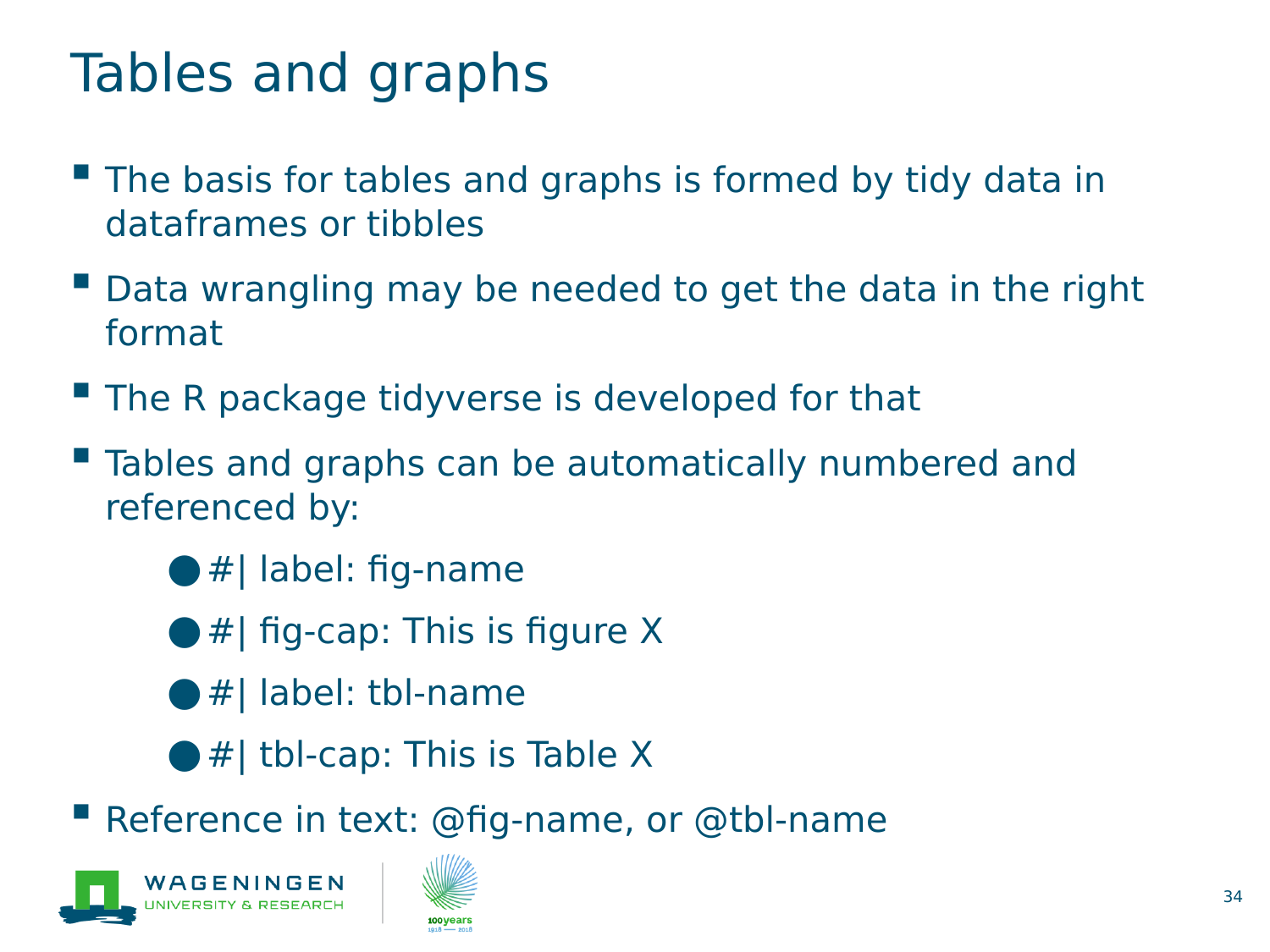

# Tables and graphs
The basis for tables and graphs is formed by tidy data in dataframes or tibbles
Data wrangling may be needed to get the data in the right format
The R package tidyverse is developed for that
Tables and graphs can be automatically numbered and referenced by:
#| label: fig-name
#| fig-cap: This is figure X
#| label: tbl-name
#| tbl-cap: This is Table X
Reference in text: @fig-name, or @tbl-name
34